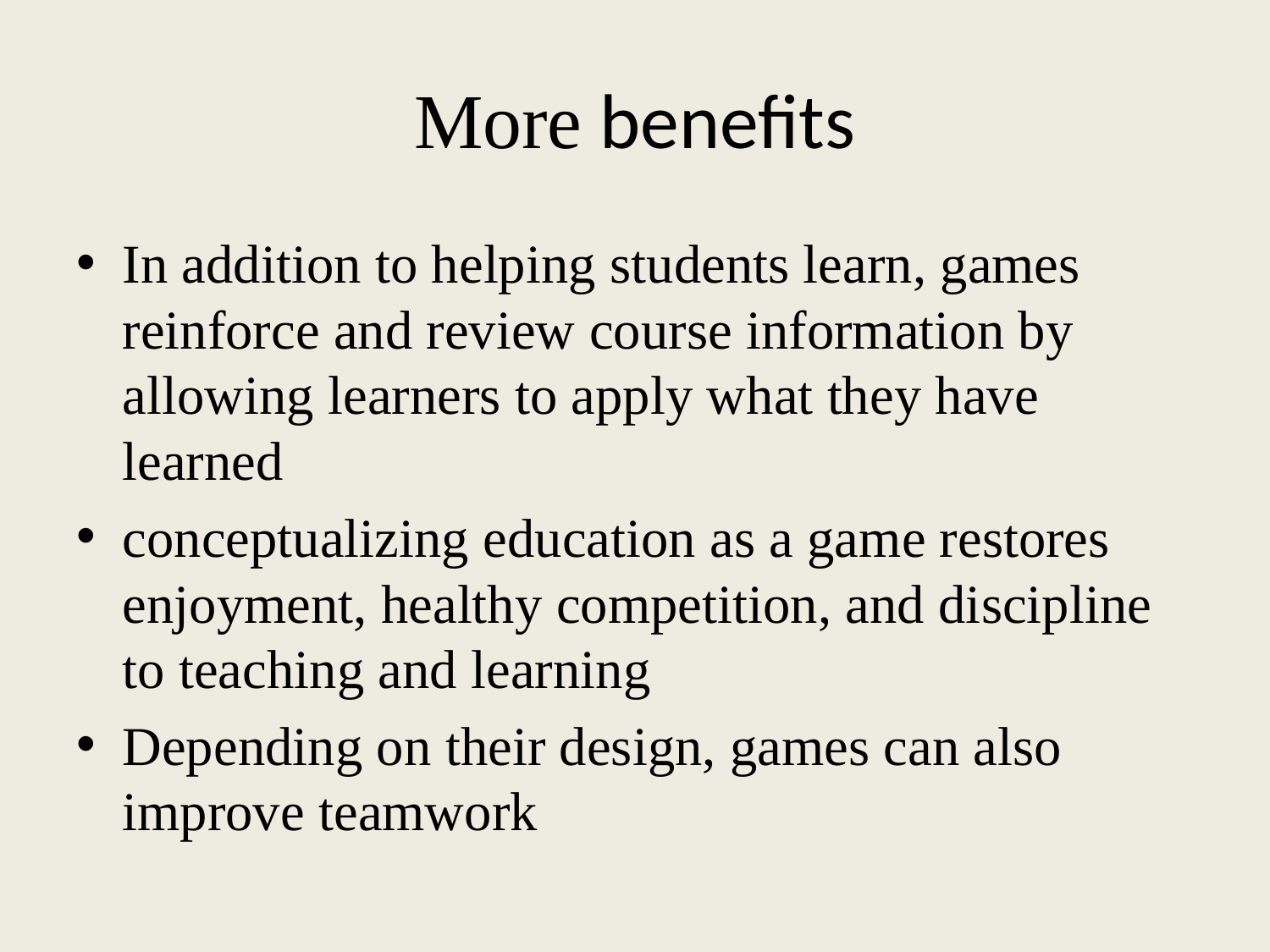

# More benefits
In addition to helping students learn, games reinforce and review course information by allowing learners to apply what they have learned
conceptualizing education as a game restores enjoyment, healthy competition, and discipline to teaching and learning
Depending on their design, games can also improve teamwork